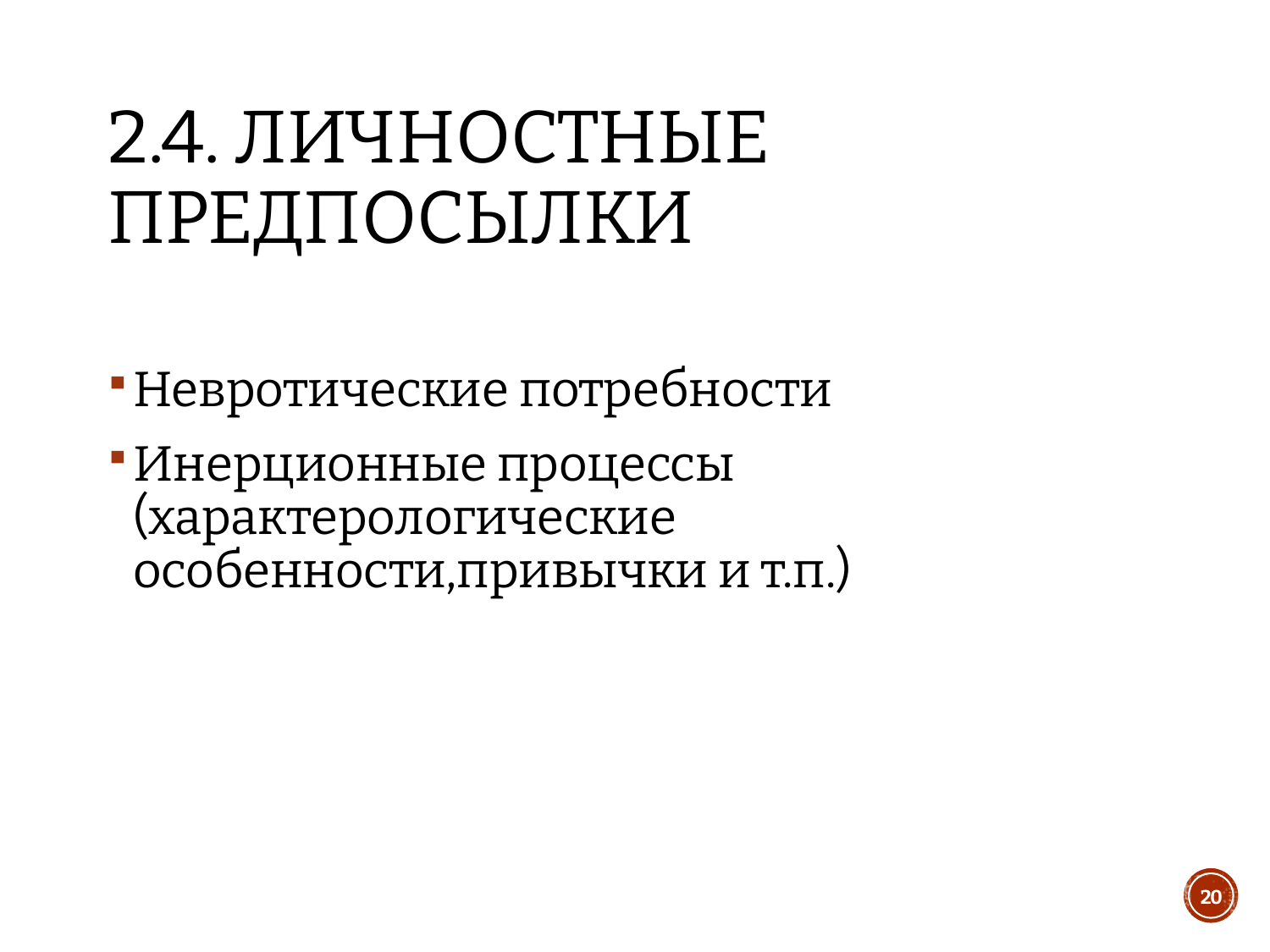

# 2.4. Личностные предпосылки

Невротические потребности
Инерционные процессы (характерологические особенности,привычки и т.п.)
20